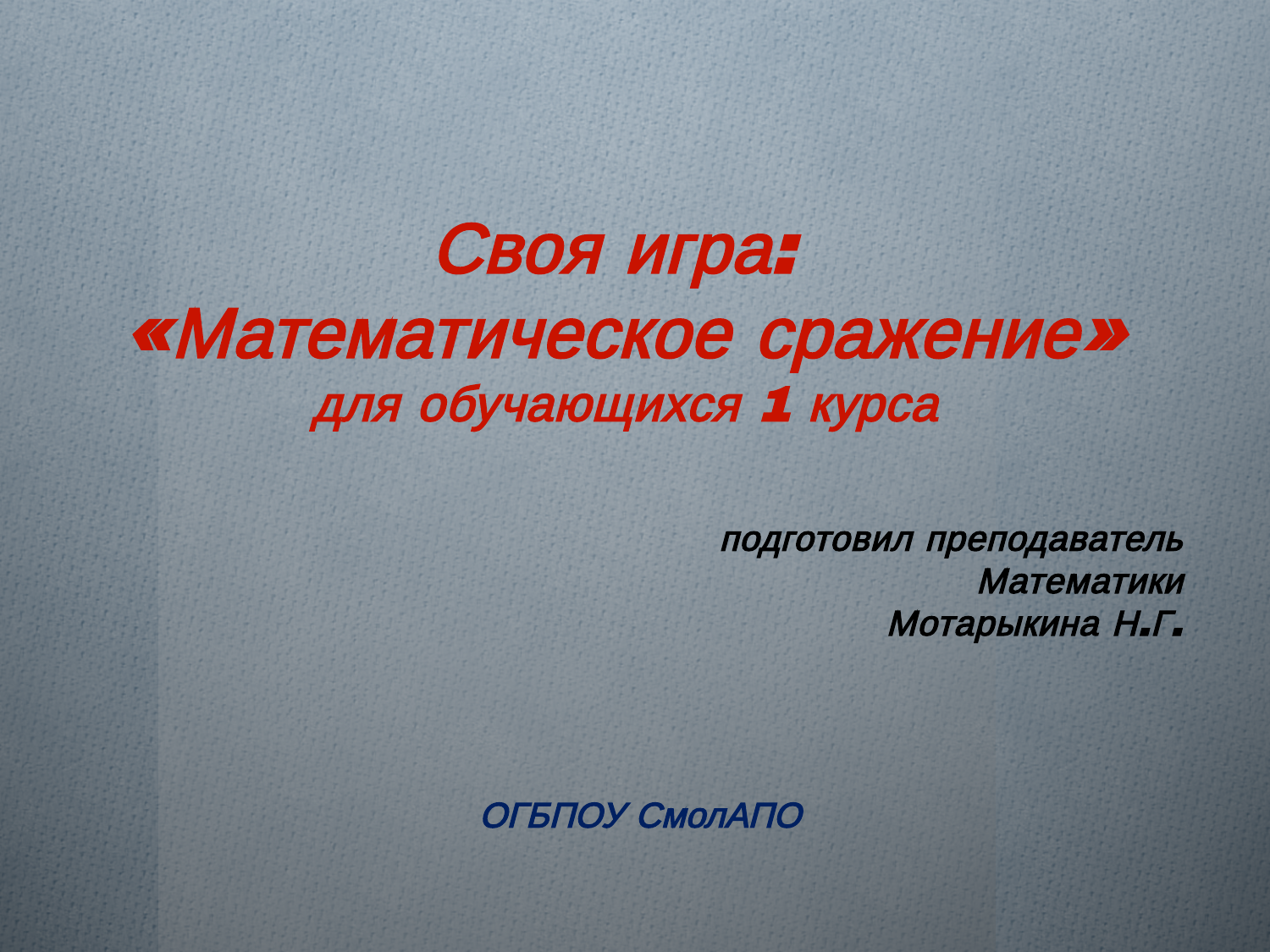

Своя игра:
«Математическое сражение»
для обучающихся 1 курса

подготовил преподаватель
Математики
Мотарыкина Н.Г.
ОГБПОУ СмолАПО